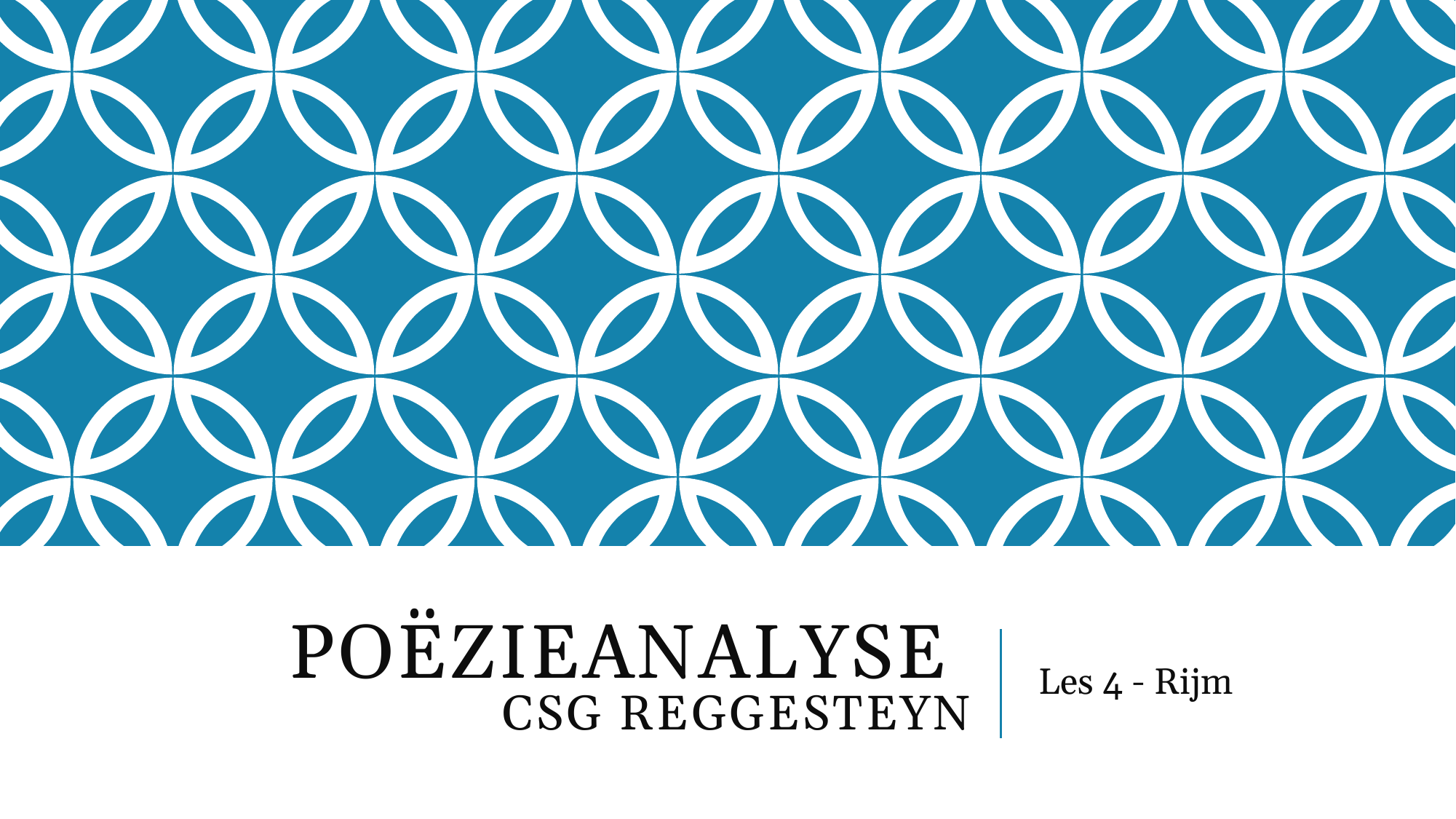

# Poëzieanalyse CSG Reggesteyn
Les 4 - Rijm